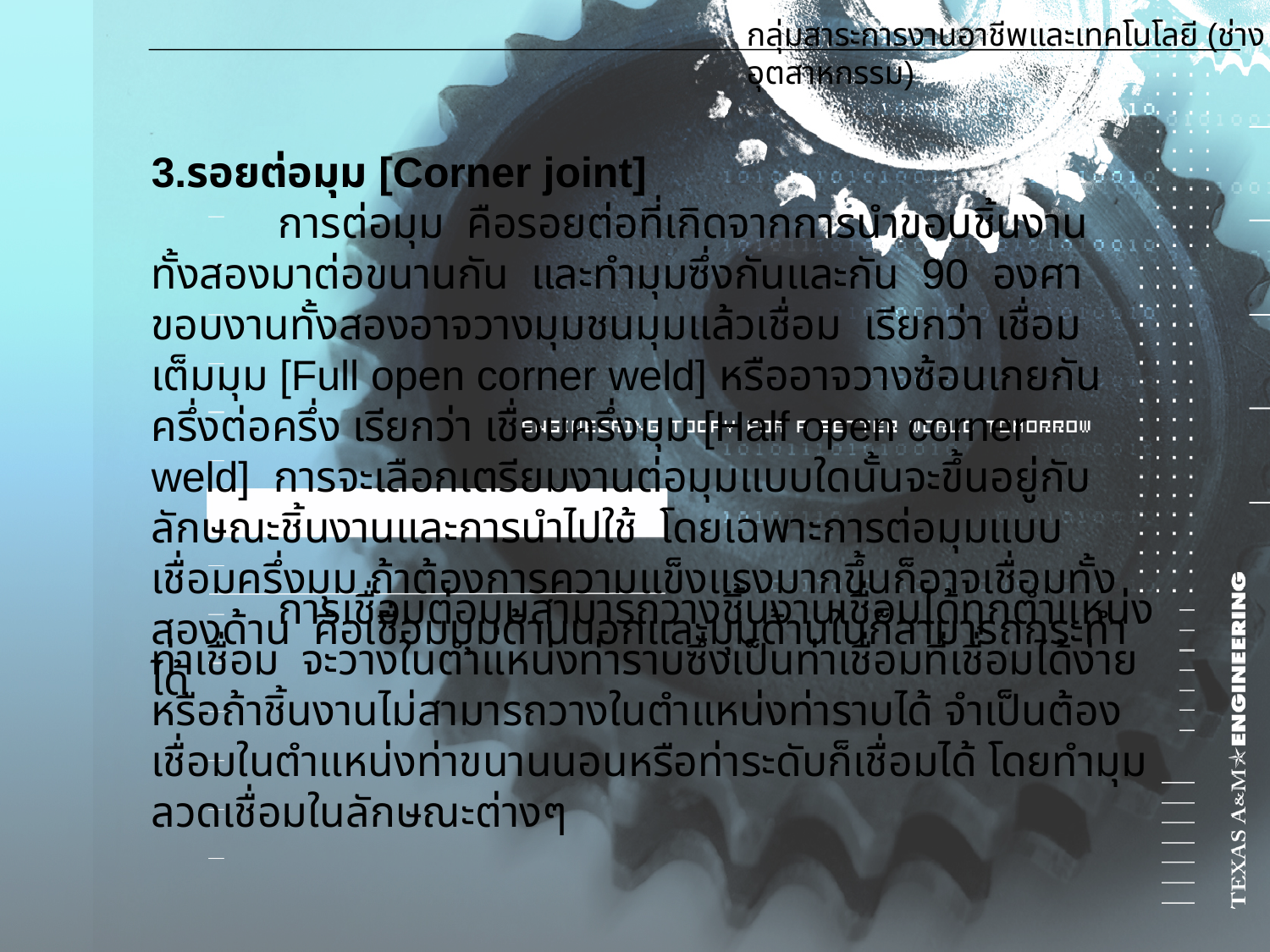

กลุ่มสาระการงานอาชีพและเทคโนโลยี (ช่างอุตสาหกรรม)
3.รอยต่อมุม [Corner joint]
	การต่อมุม  คือรอยต่อที่เกิดจากการนำขอบชิ้นงานทั้งสองมาต่อขนานกัน  และทำมุมซึ่งกันและกัน  90  องศา  ขอบงานทั้งสองอาจวางมุมชนมุมแล้วเชื่อม  เรียกว่า เชื่อมเต็มมุม [Full open corner weld] หรืออาจวางซ้อนเกยกันครึ่งต่อครึ่ง เรียกว่า เชื่อมครึ่งมุม [Half open corner weld]  การจะเลือกเตรียมงานต่อมุมแบบใดนั้นจะขึ้นอยู่กับลักษณะชิ้นงานและการนำไปใช้  โดยเฉพาะการต่อมุมแบบเชื่อมครึ่งมุม ถ้าต้องการความแข็งแรงมากขึ้นก็อาจเชื่อมทั้งสองด้าน  คือเชื่อมมุมด้านนอกและมุมด้านในก็สามารถกระทำได้
	การเชื่อมต่อมุมสามารถวางชิ้นงานเชื่อมได้ทุกตำแหน่งท่าเชื่อม  จะวางในตำแหน่งท่าราบซึ่งเป็นท่าเชื่อมที่เชื่อมได้ง่าย หรือถ้าชิ้นงานไม่สามารถวางในตำแหน่งท่าราบได้ จำเป็นต้องเชื่อมในตำแหน่งท่าขนานนอนหรือท่าระดับก็เชื่อมได้ โดยทำมุมลวดเชื่อมในลักษณะต่างๆ